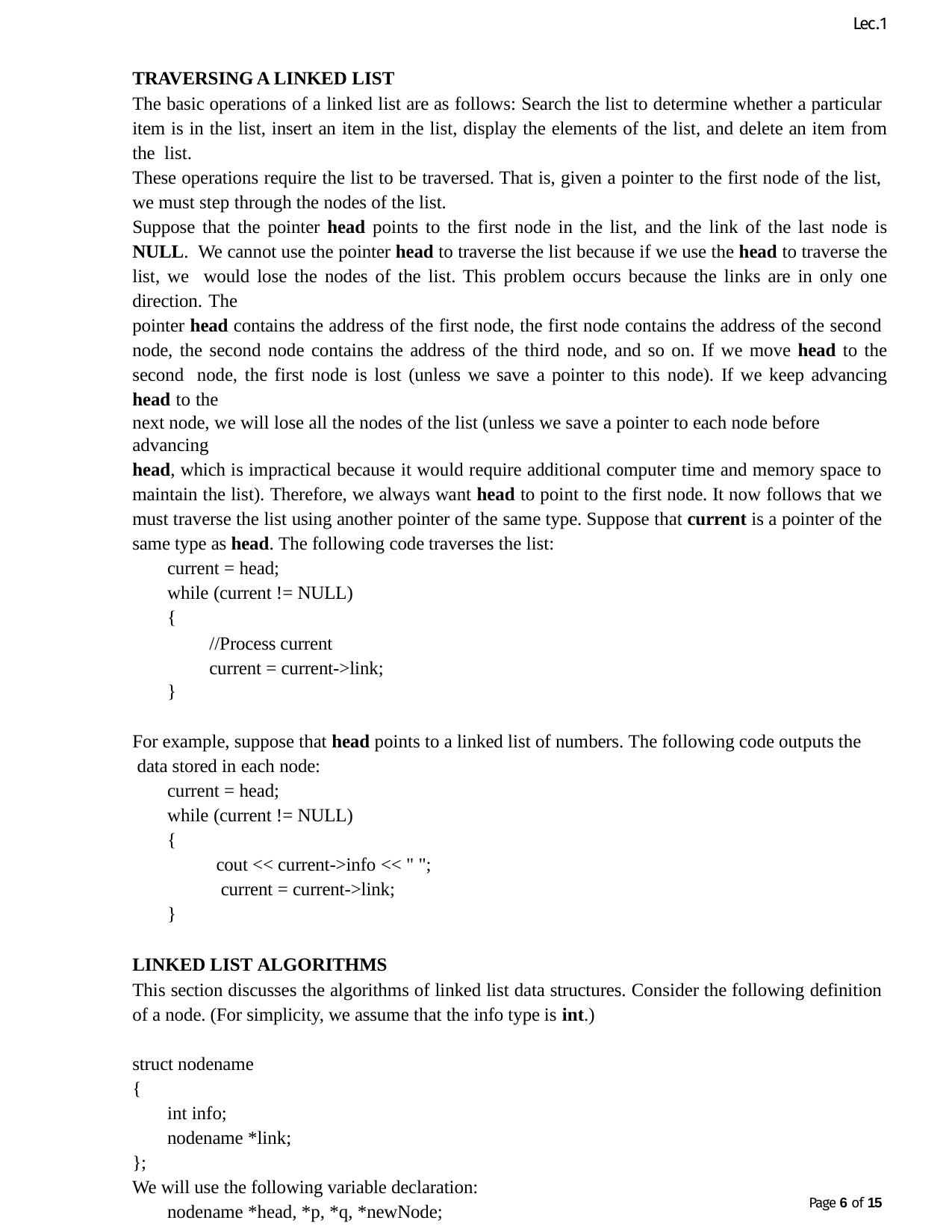

Lec.1

TRAVERSING A LINKED LIST
The basic operations of a linked list are as follows: Search the list to determine whether a particular  item is in the list, insert an item in the list, display the elements of the list, and delete an item from the  list.
These operations require the list to be traversed. That is, given a pointer to the first node of the list,  we must step through the nodes of the list.
Suppose that the pointer head points to the first node in the list, and the link of the last node is NULL.  We cannot use the pointer head to traverse the list because if we use the head to traverse the list, we  would lose the nodes of the list. This problem occurs because the links are in only one direction. The
pointer head contains the address of the first node, the first node contains the address of the second  node, the second node contains the address of the third node, and so on. If we move head to the second  node, the first node is lost (unless we save a pointer to this node). If we keep advancing head to the
next node, we will lose all the nodes of the list (unless we save a pointer to each node before advancing
head, which is impractical because it would require additional computer time and memory space to  maintain the list). Therefore, we always want head to point to the first node. It now follows that we  must traverse the list using another pointer of the same type. Suppose that current is a pointer of the  same type as head. The following code traverses the list:
current = head;
while (current != NULL)
{
//Process current  current = current->link;
}

For example, suppose that head points to a linked list of numbers. The following code outputs the  data stored in each node:
current = head;
while (current != NULL)
{
cout << current->info << " ";  current = current->link;
}

LINKED LIST ALGORITHMS
This section discusses the algorithms of linked list data structures. Consider the following definition  of a node. (For simplicity, we assume that the info type is int.)

struct nodename
{
int info;  nodename *link;
};
We will use the following variable declaration:  nodename *head, *p, *q, *newNode;
Page 6 of 15